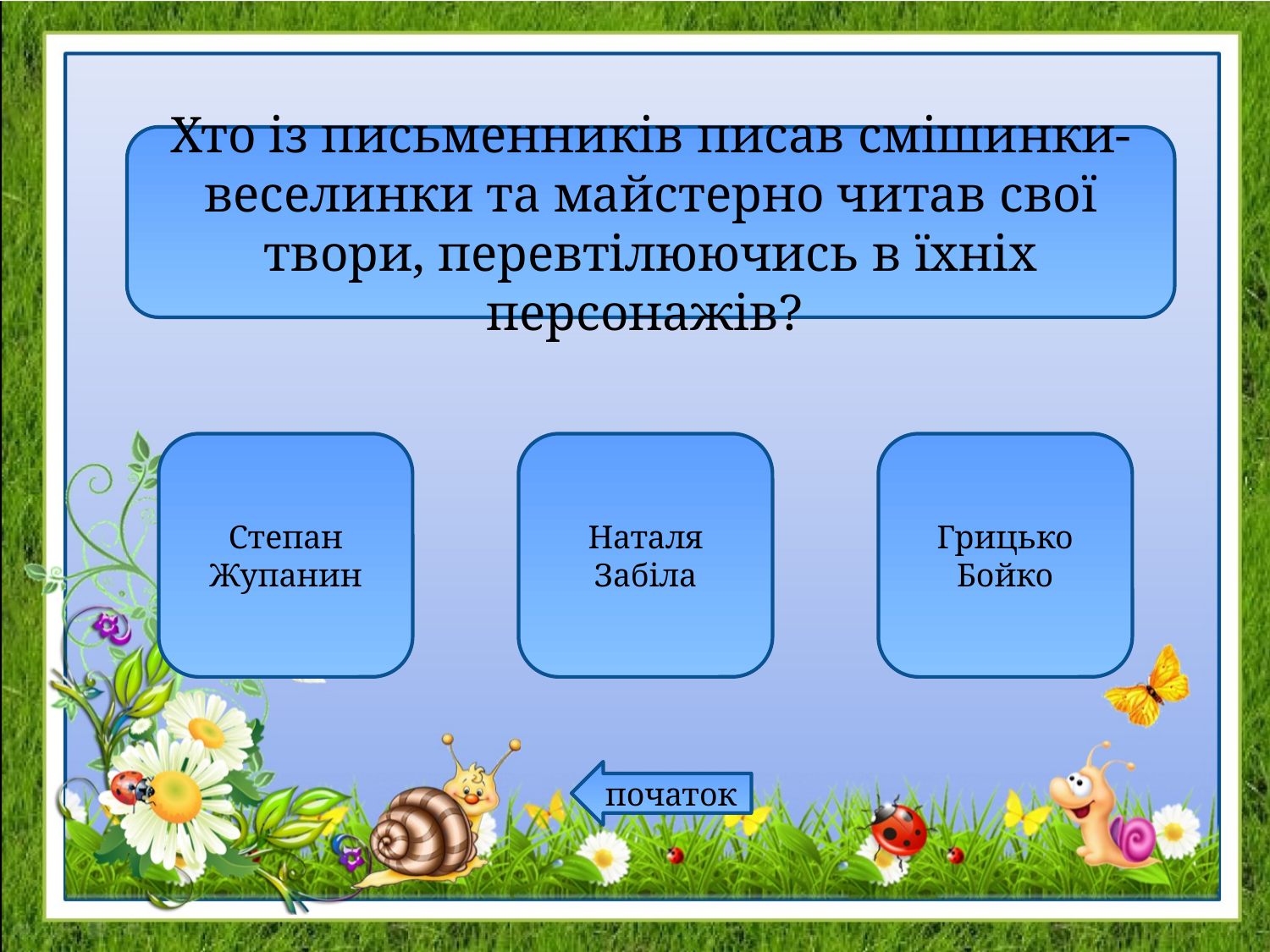

Хто із письменників писав смішинки-веселинки та майстерно читав свої твори, перевтілюючись в їхніх персонажів?
Степан Жупанин
Наталя Забіла
Грицько Бойко
початок